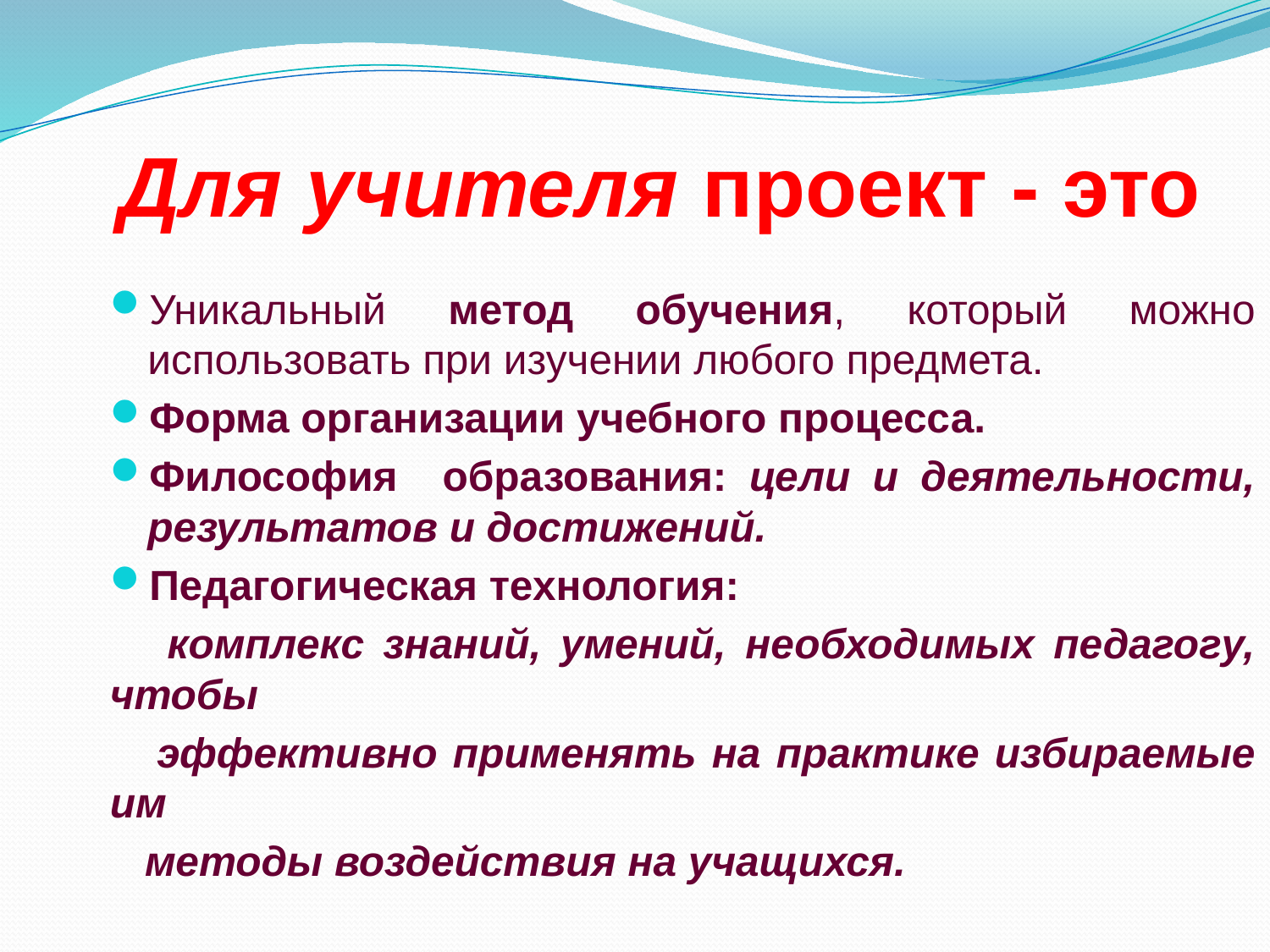

# Для учителя проект - это
Уникальный метод обучения, который можно использовать при изучении любого предмета.
Форма организации учебного процесса.
Философия  образования: цели и деятельности, результатов и достижений.
Педагогическая технология:
   комплекс знаний, умений, необходимых педагогу, чтобы
   эффективно применять на практике избираемые им
   методы воздействия на учащихся.